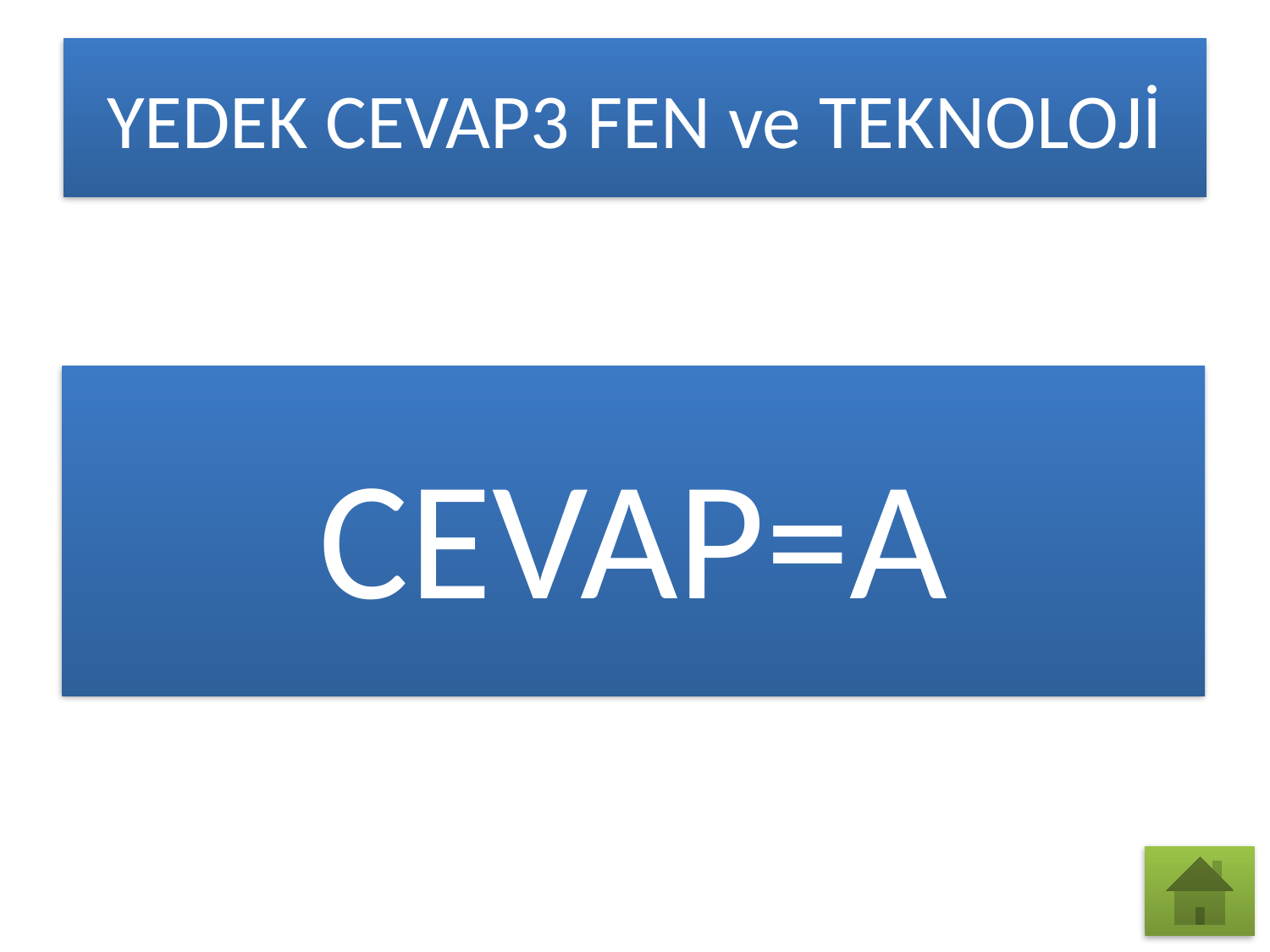

# YEDEK CEVAP3 FEN ve TEKNOLOJİ
CEVAP=A